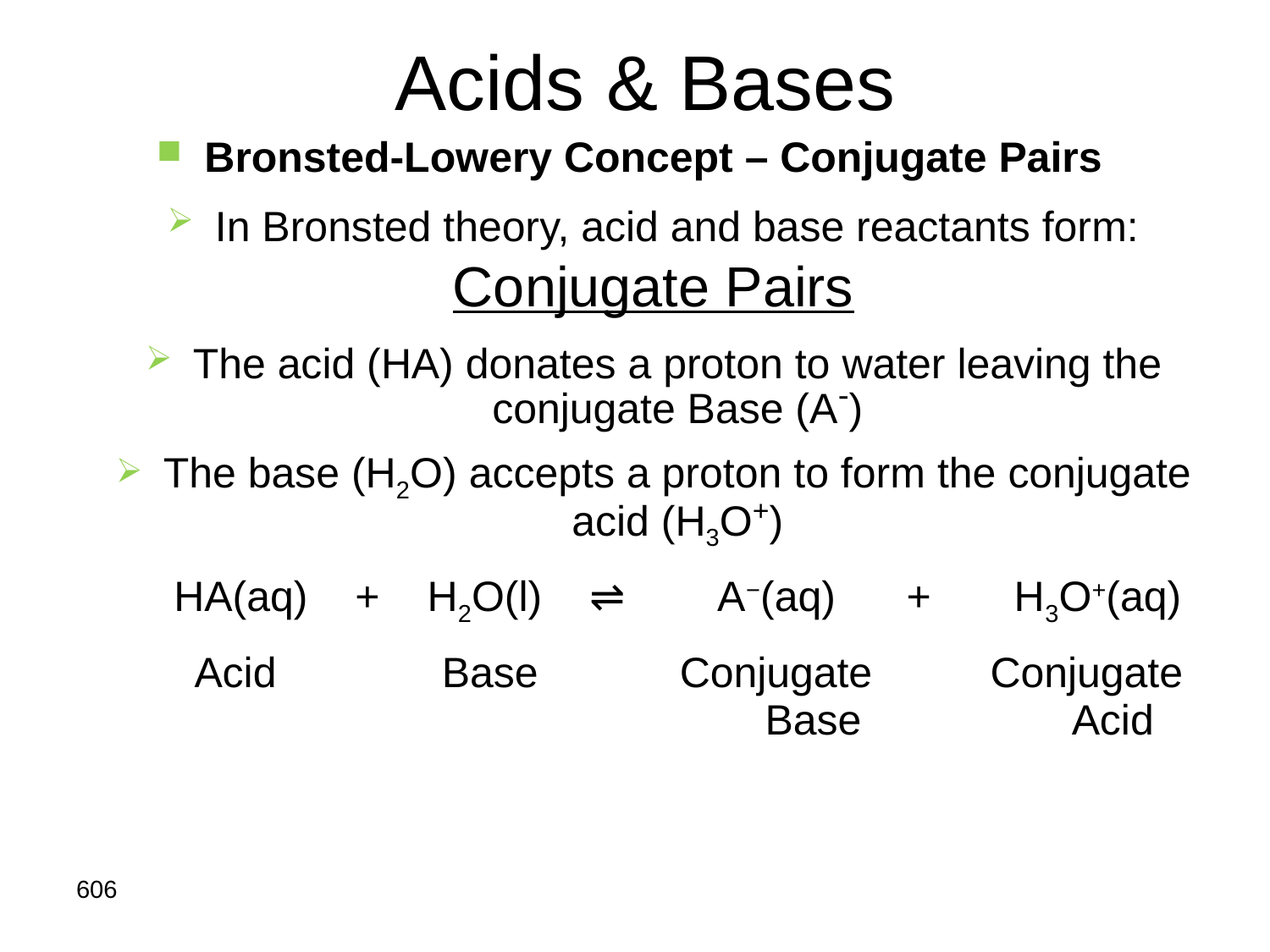

# Acids & Bases
Bronsted-Lowery Concept – Conjugate Pairs
In Bronsted theory, acid and base reactants form:
Conjugate Pairs
The acid (HA) donates a proton to water leaving the conjugate Base (A-)
The base (H2O) accepts a proton to form the conjugate acid (H3O+)
    HA(aq)    +    H2O(l)    ⇌        A−(aq)      +       H3O+(aq)
      Acid              Base            Conjugate          Conjugate
                                                Base                  Acid
606